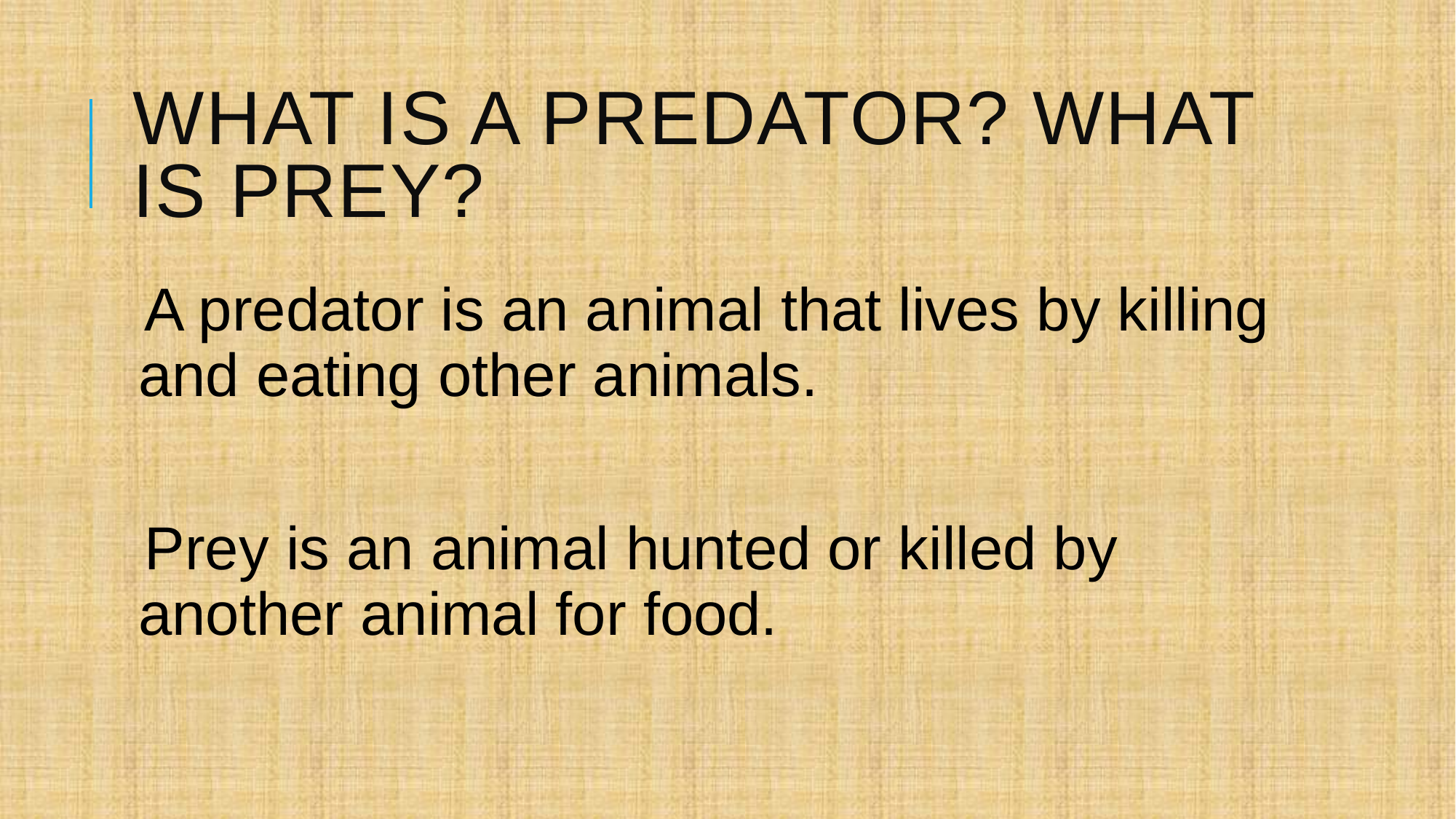

# What is a Predator? What is Prey?
A predator is an animal that lives by killing and eating other animals.

Prey is an animal hunted or killed by another animal for food.